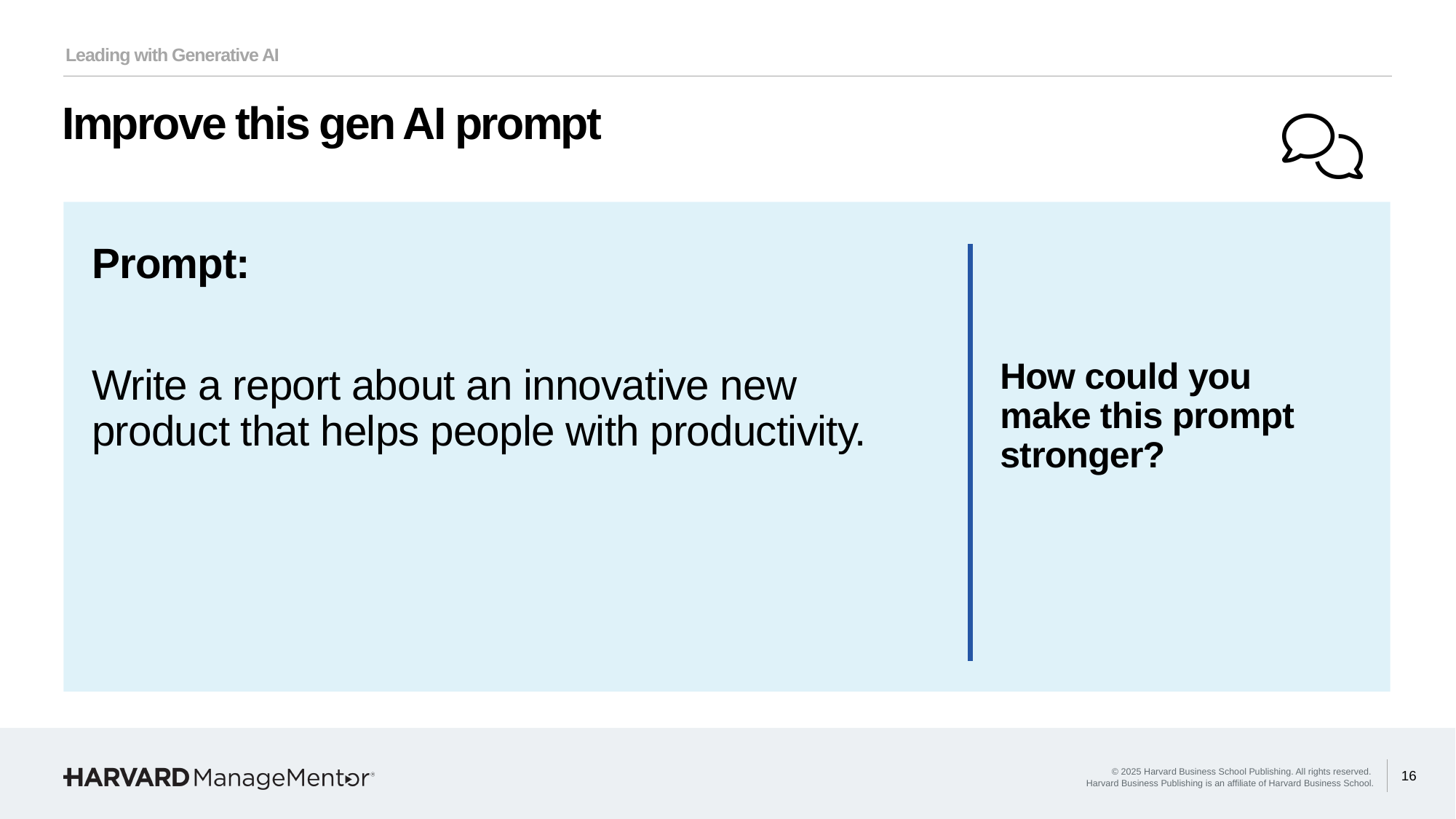

# Improve this gen AI prompt
Prompt:

Write a report about an innovative new product that helps people with productivity.

How could you make this prompt stronger?